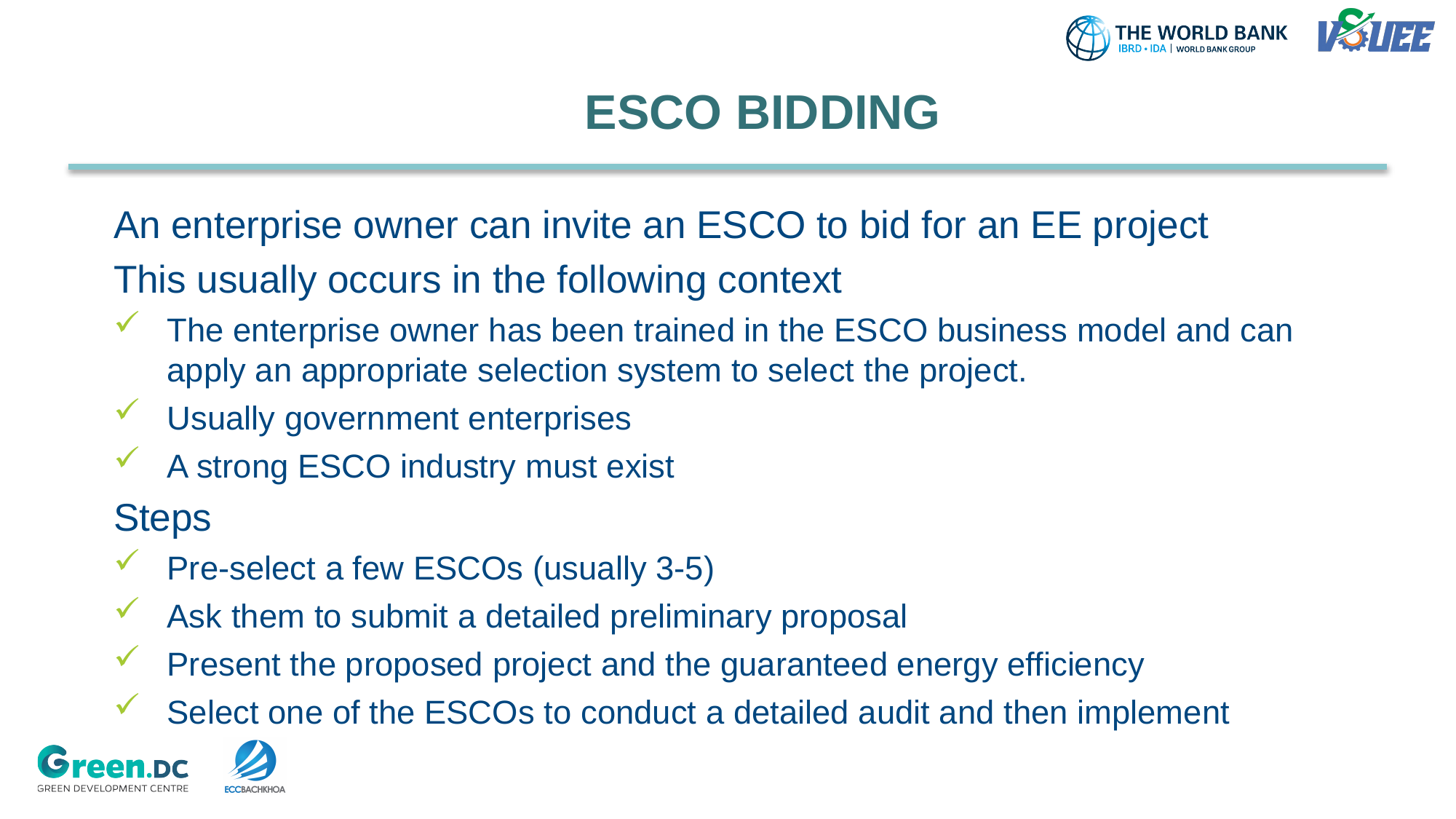

# esco BIDDING
An enterprise owner can invite an ESCO to bid for an EE project
This usually occurs in the following context
The enterprise owner has been trained in the ESCO business model and can apply an appropriate selection system to select the project.
Usually government enterprises
A strong ESCO industry must exist
Steps
Pre-select a few ESCOs (usually 3-5)
Ask them to submit a detailed preliminary proposal
Present the proposed project and the guaranteed energy efficiency
Select one of the ESCOs to conduct a detailed audit and then implement